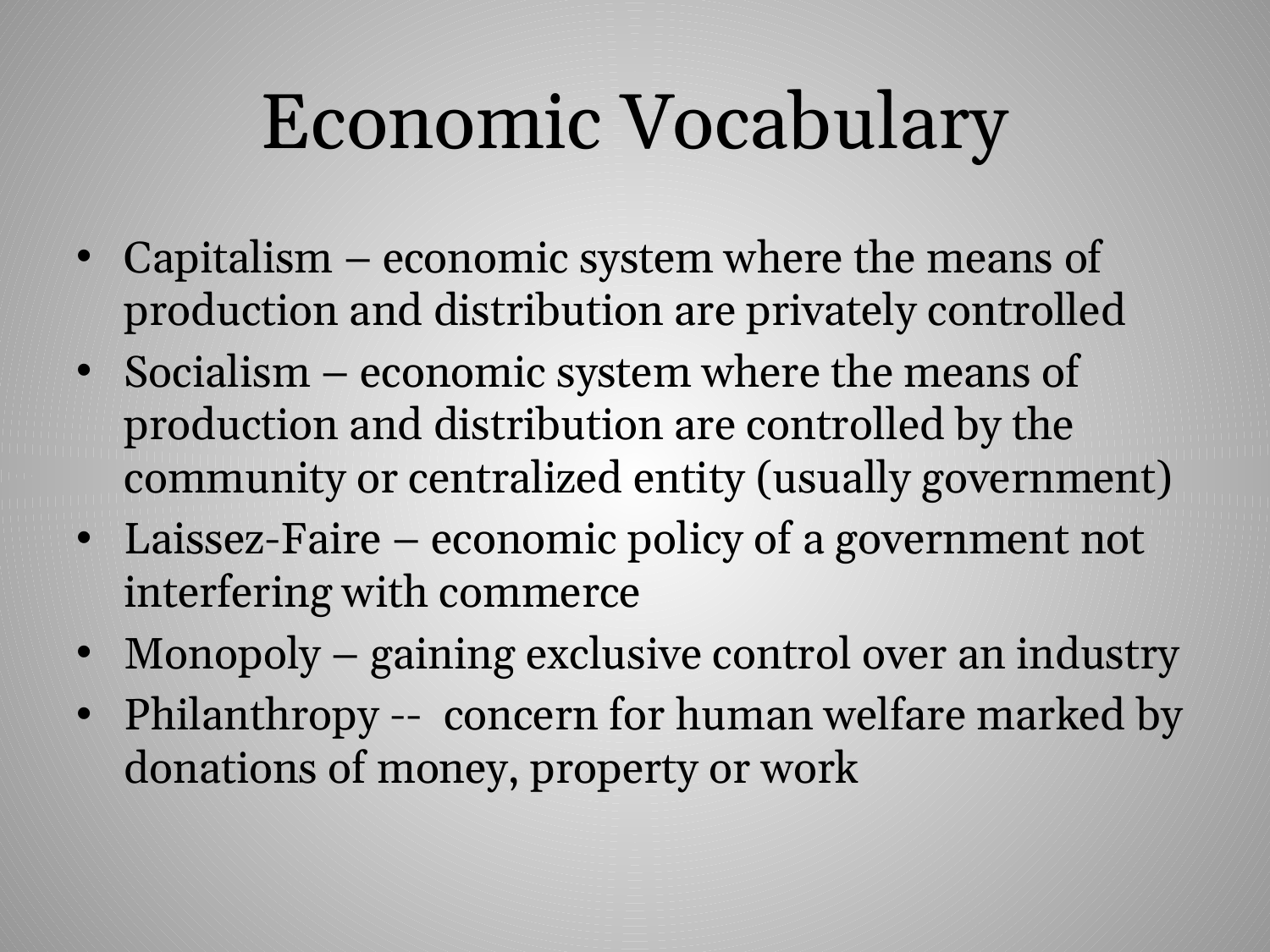

# Economic Vocabulary
Capitalism – economic system where the means of production and distribution are privately controlled
Socialism – economic system where the means of production and distribution are controlled by the community or centralized entity (usually government)
Laissez-Faire – economic policy of a government not interfering with commerce
Monopoly – gaining exclusive control over an industry
Philanthropy --  concern for human welfare marked by donations of money, property or work